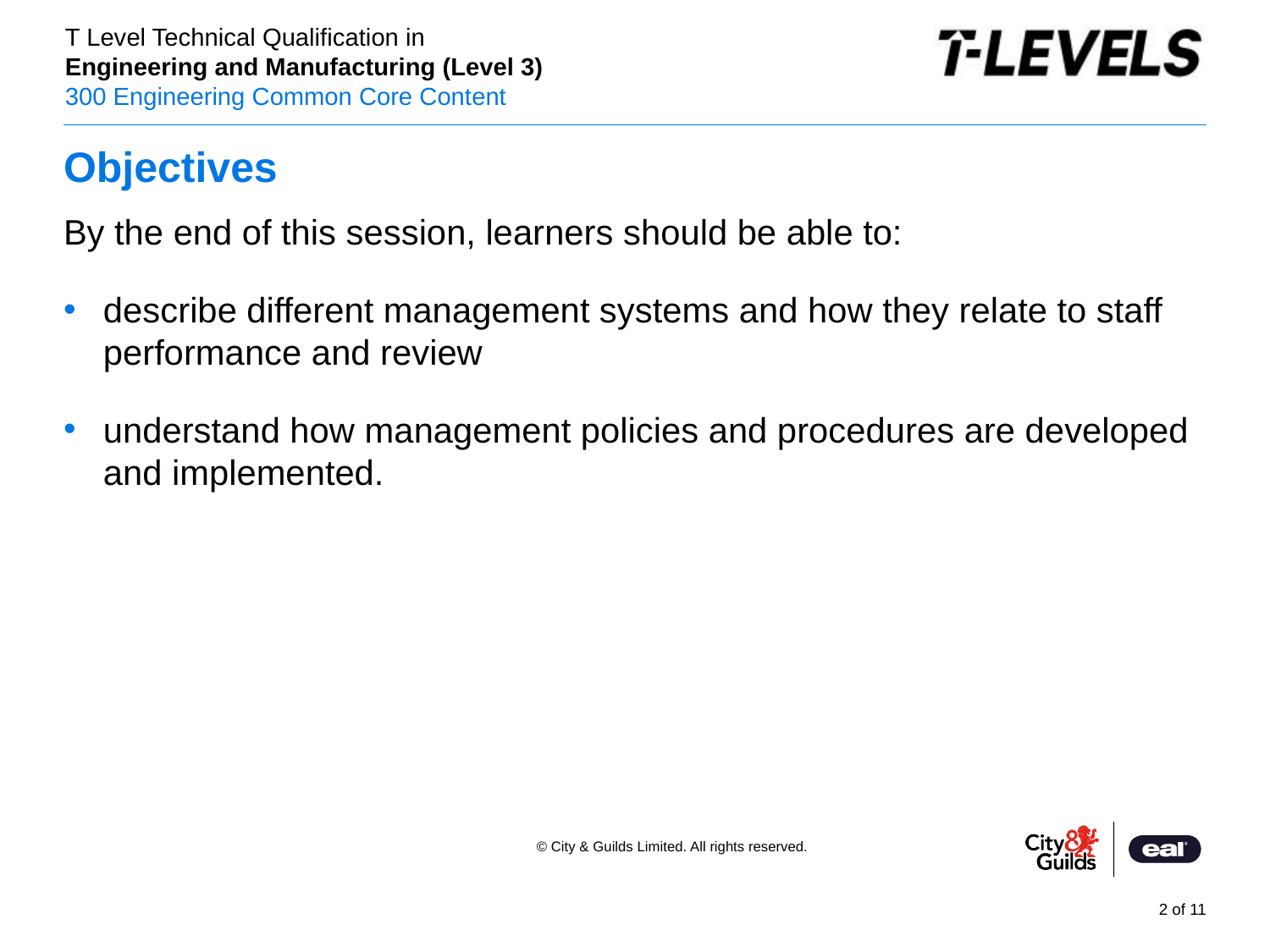

# Objectives
By the end of this session, learners should be able to:
describe different management systems and how they relate to staff performance and review
understand how management policies and procedures are developed and implemented.